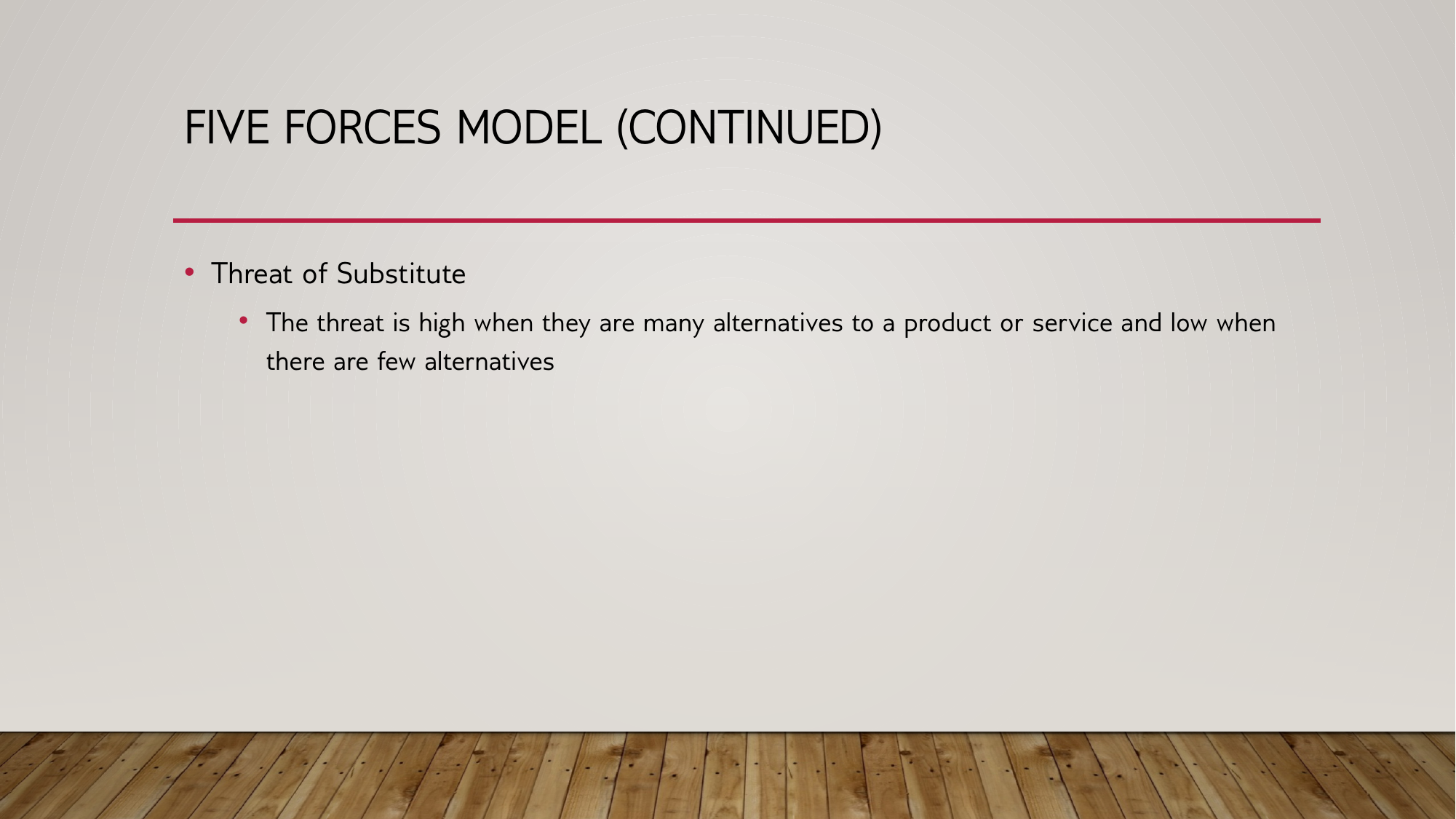

# Five forces model (Continued)
Threat of Substitute
The threat is high when they are many alternatives to a product or service and low when there are few alternatives